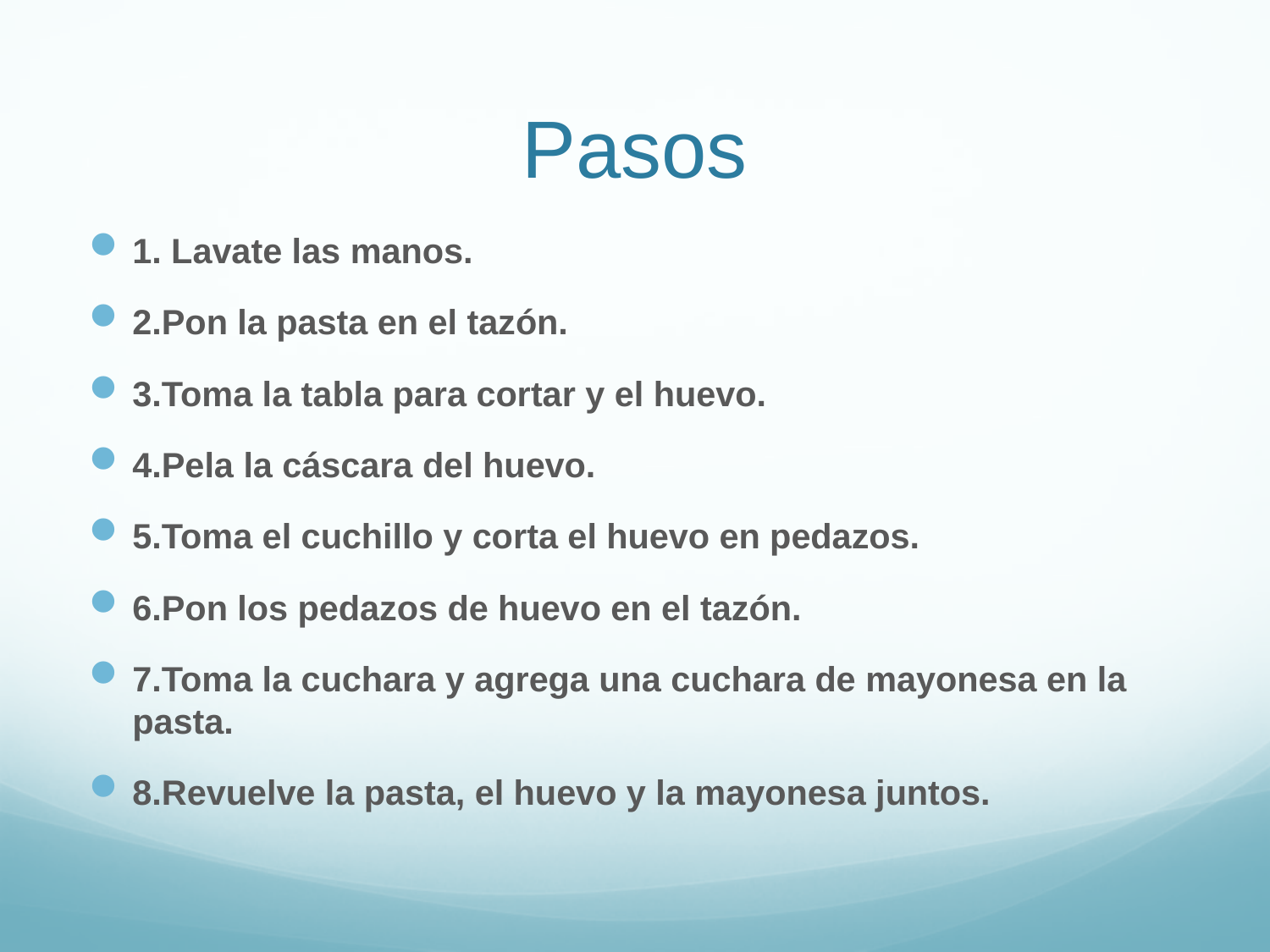

# Pasos
1. Lavate las manos.
2.Pon la pasta en el tazón.
3.Toma la tabla para cortar y el huevo.
4.Pela la cáscara del huevo.
5.Toma el cuchillo y corta el huevo en pedazos.
6.Pon los pedazos de huevo en el tazón.
7.Toma la cuchara y agrega una cuchara de mayonesa en la pasta.
8.Revuelve la pasta, el huevo y la mayonesa juntos.